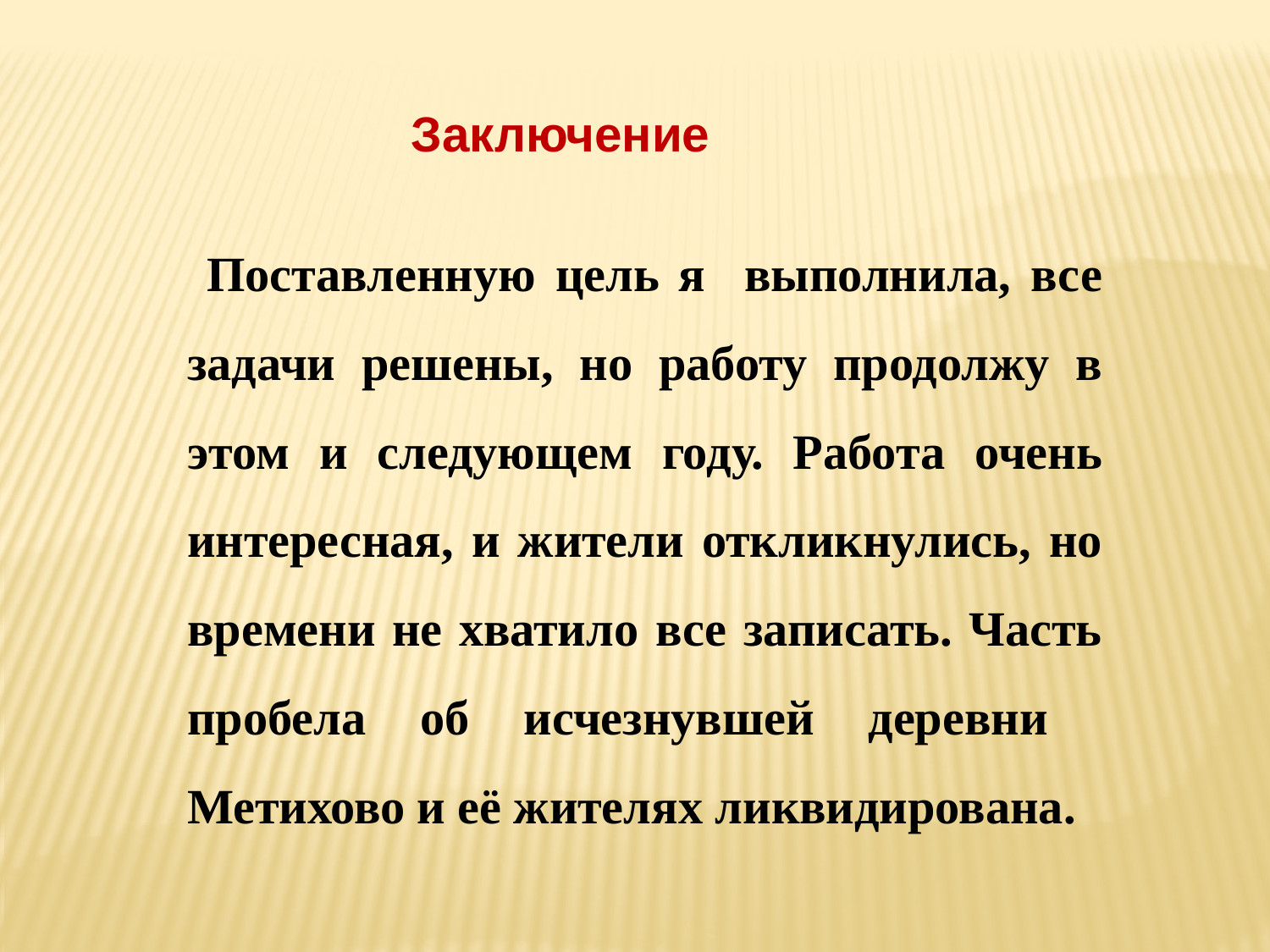

Заключение
 Поставленную цель я  выполнила, все задачи решены, но работу продолжу в этом и следующем году. Работа очень интересная, и жители откликнулись, но времени не хватило все записать. Часть пробела об исчезнувшей деревни  Метихово и её жителях ликвидирована.